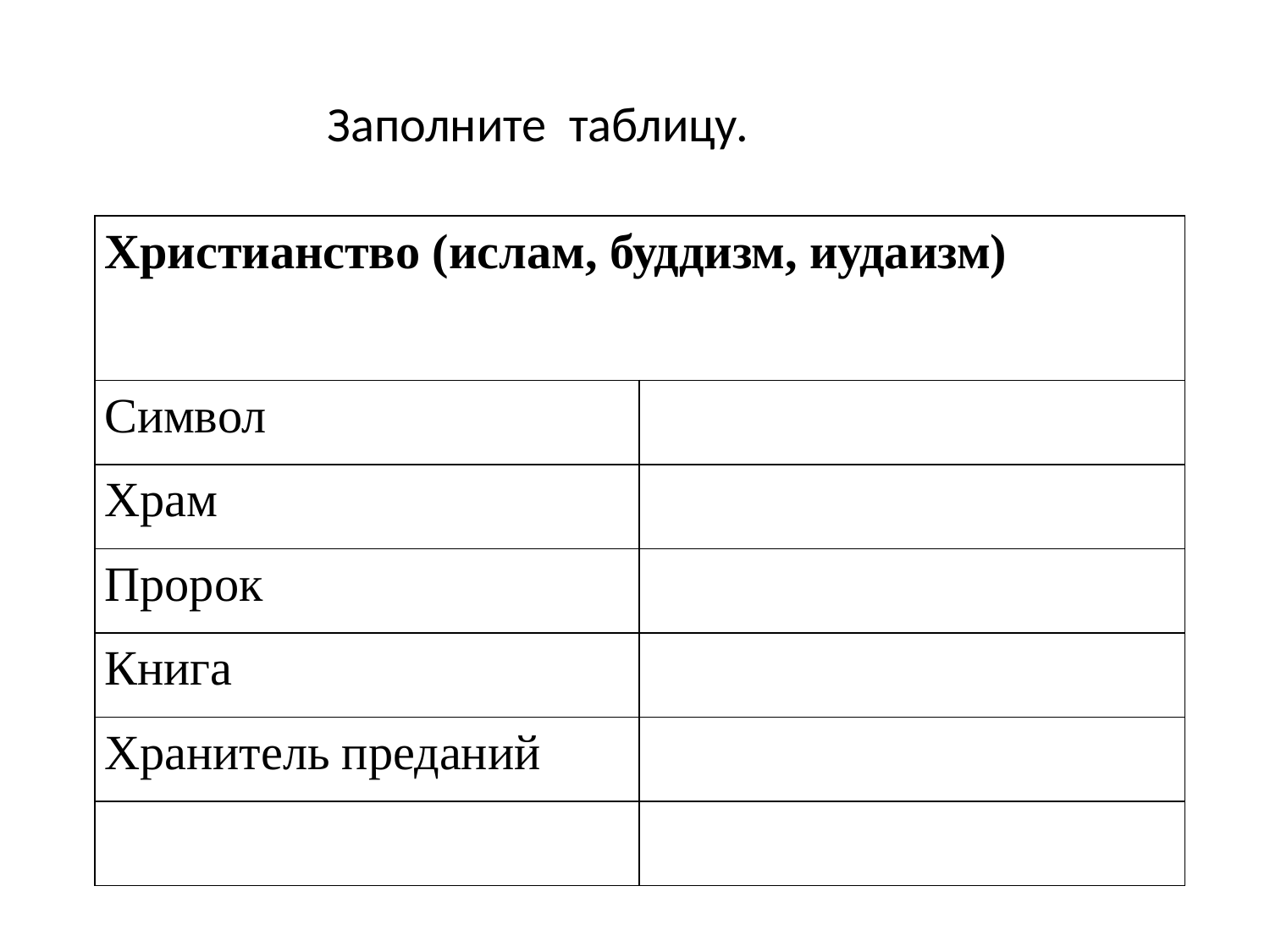

Заполните  таблицу.
| Христианство (ислам, буддизм, иудаизм) |  |
| --- | --- |
| Символ |  |
| Храм |  |
| Пророк |  |
| Книга |  |
| Хранитель преданий |  |
|  |  |